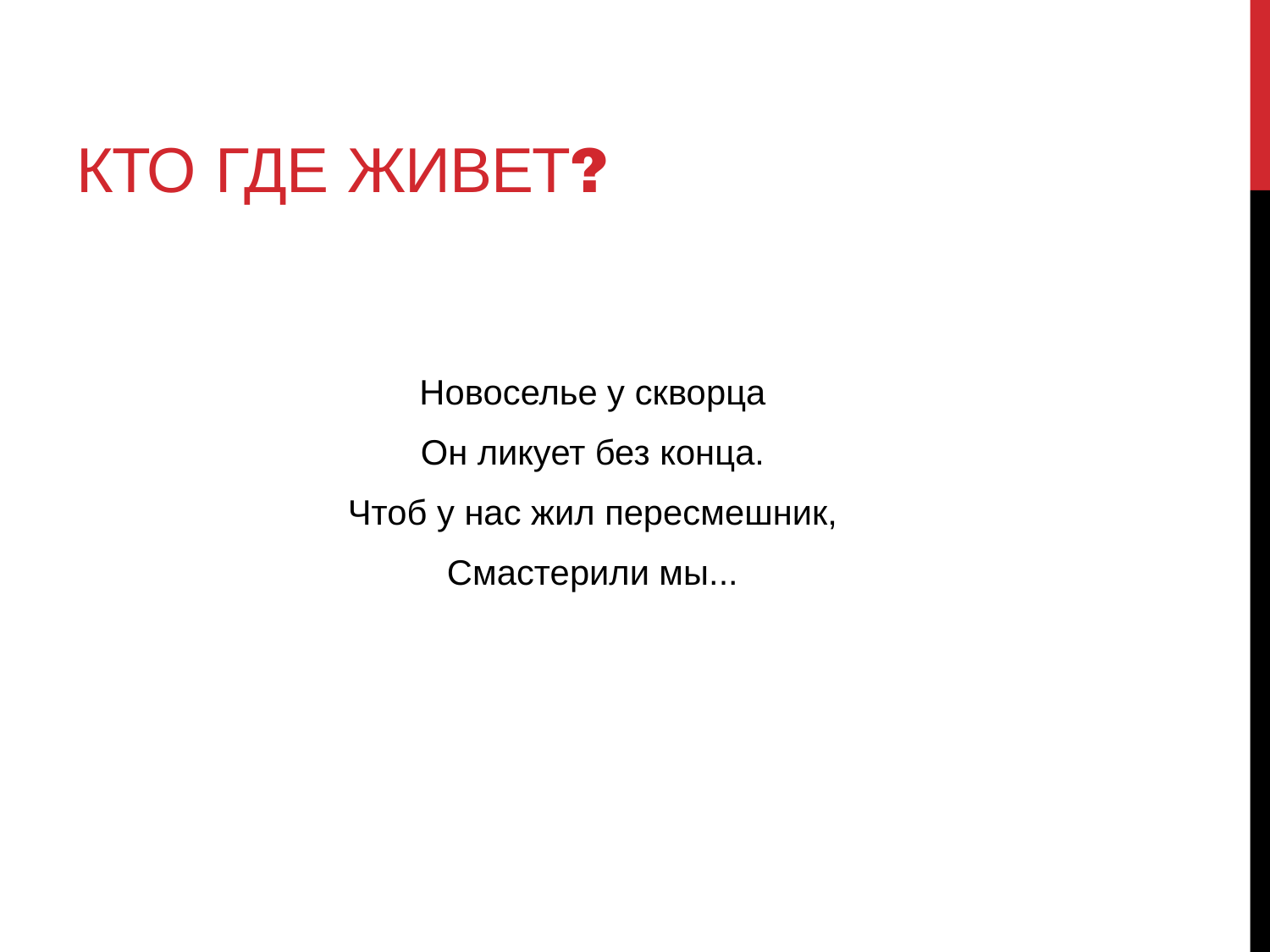

# Кто где живет?

Новоселье у скворца
Он ликует без конца.
Чтоб у нас жил пересмешник,
Смастерили мы...